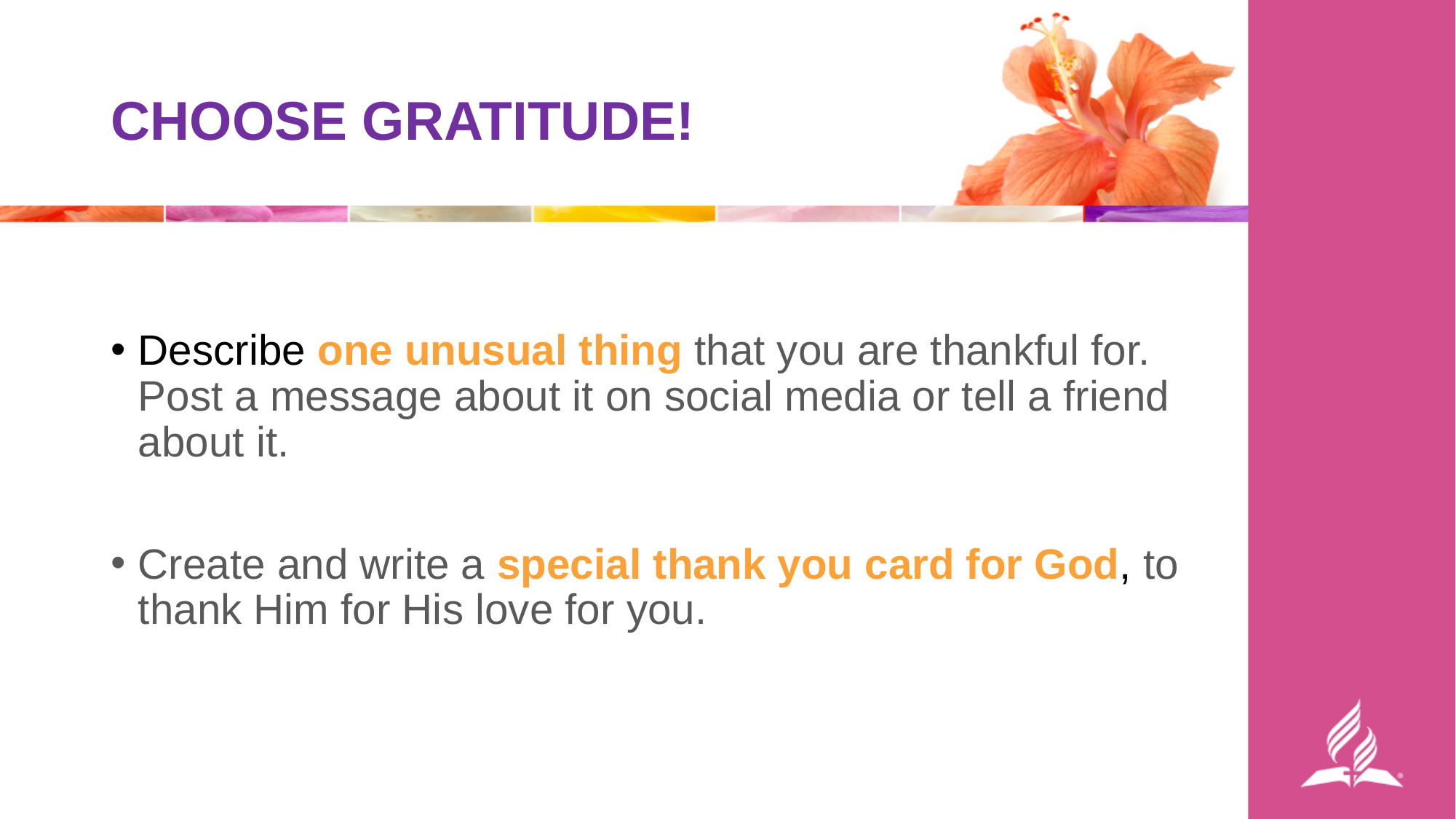

# CHOOSE GRATITUDE!
Describe one unusual thing that you are thankful for. Post a message about it on social media or tell a friend about it.

Create and write a special thank you card for God, to thank Him for His love for you.